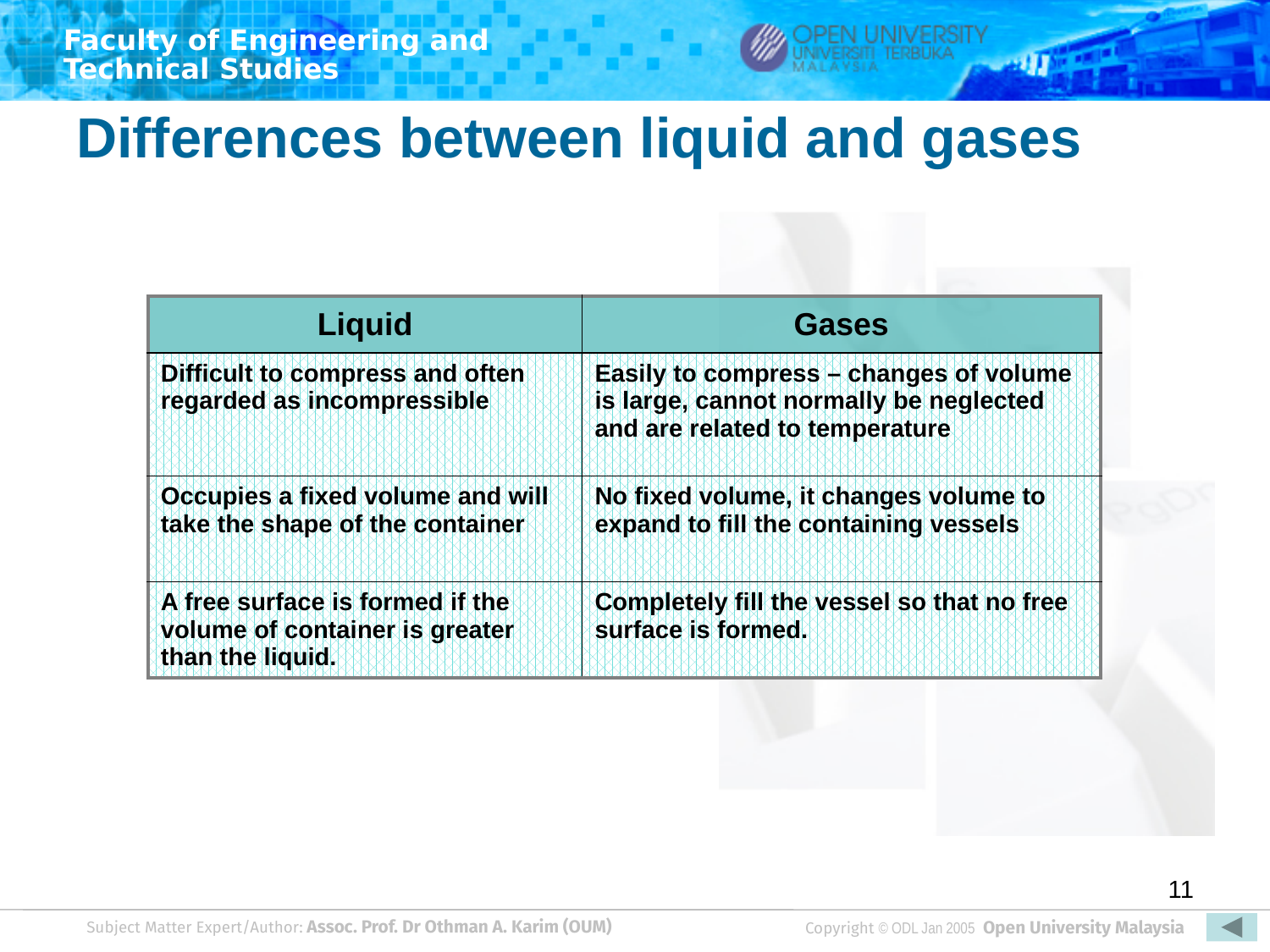

# Differences between liquid and gases

| Liquid | Gases |
| --- | --- |
| Difficult to compress and often regarded as incompressible | Easily to compress – changes of volume is large, cannot normally be neglected and are related to temperature |
| Occupies a fixed volume and will take the shape of the container | No fixed volume, it changes volume to expand to fill the containing vessels |
| A free surface is formed if the volume of container is greater than the liquid. | Completely fill the vessel so that no free surface is formed. |
11
Copyright © ODL Jan 2005  Open University Malaysia